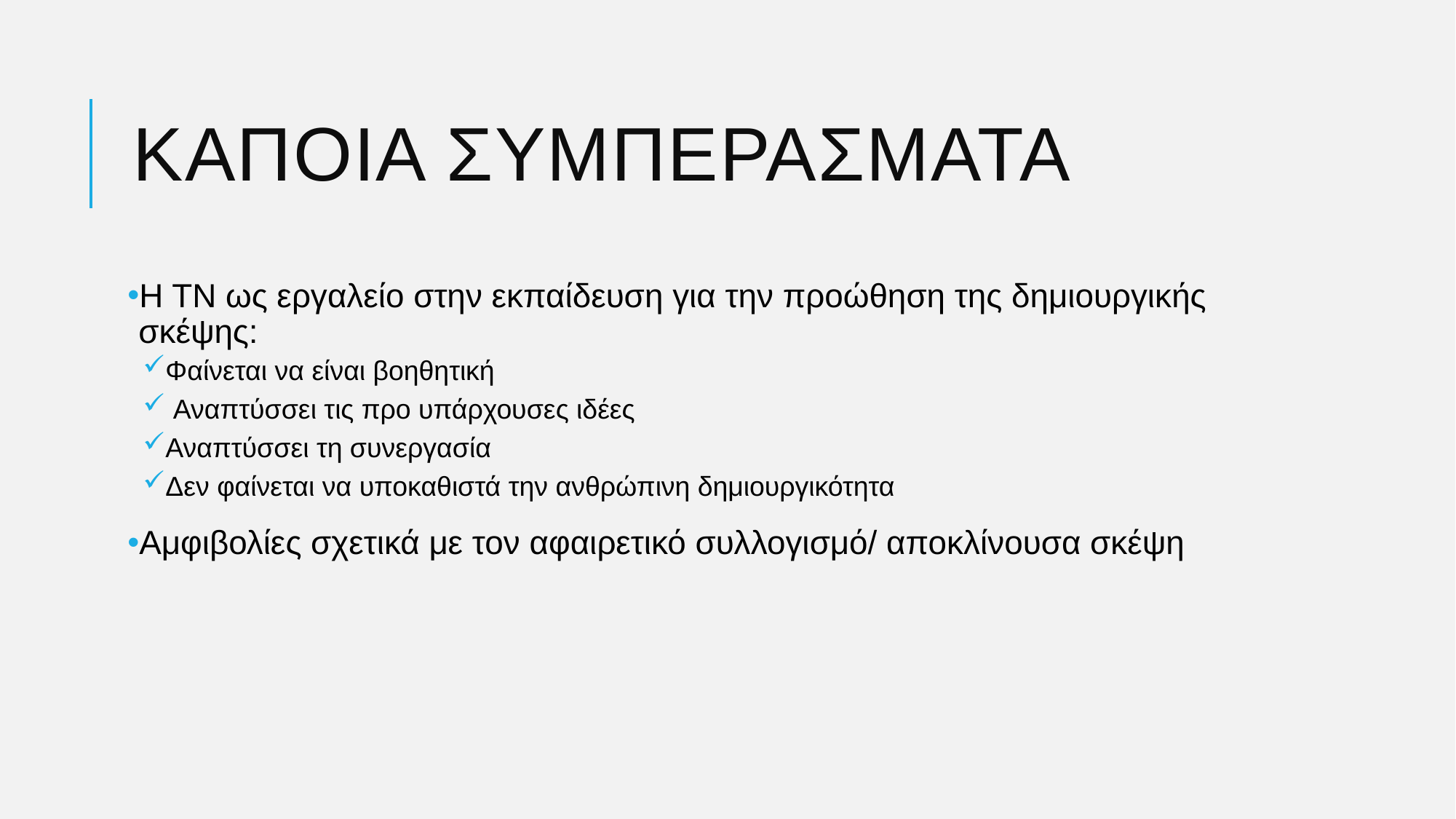

# Καποια συμπερασματα
Η ΤΝ ως εργαλείο στην εκπαίδευση για την προώθηση της δημιουργικής σκέψης:
Φαίνεται να είναι βοηθητική
 Αναπτύσσει τις προ υπάρχουσες ιδέες
Αναπτύσσει τη συνεργασία
Δεν φαίνεται να υποκαθιστά την ανθρώπινη δημιουργικότητα
Αμφιβολίες σχετικά με τον αφαιρετικό συλλογισμό/ αποκλίνουσα σκέψη